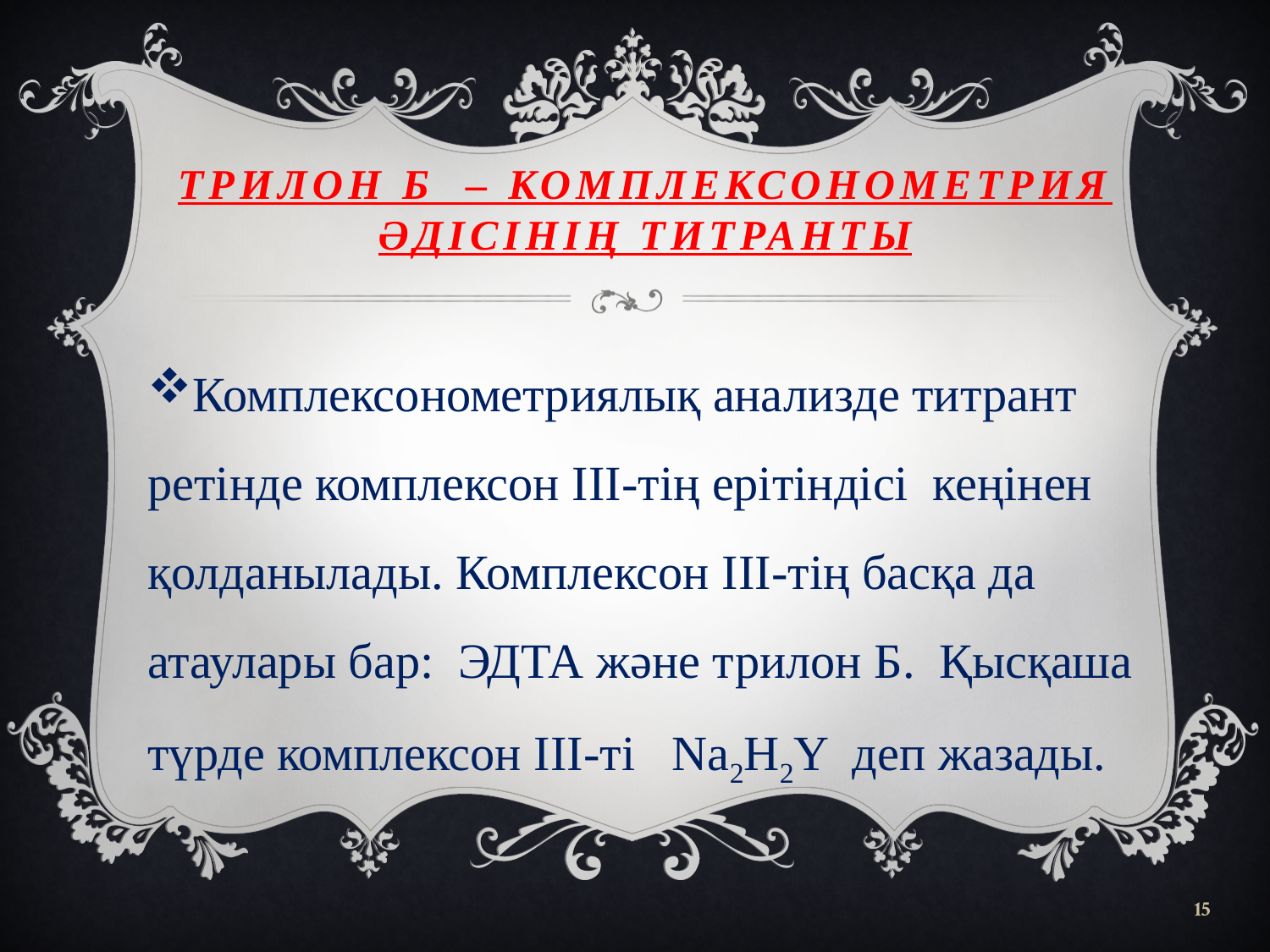

# ТРИЛОН Б  – КОМПЛЕКСОНОМЕТРИЯ ӘДІСІНІҢ ТИТРАНТЫ
Комплексонометриялық анализде титрант ретінде комплексон ІІІ-тің ерітіндісі  кеңінен қолданылады. Комплексон ІІІ-тің басқа да атаулары бар:  ЭДТА және трилон Б.  Қысқаша түрде комплексон ІІІ-ті   Nа2Н2Y  деп жазады.
15